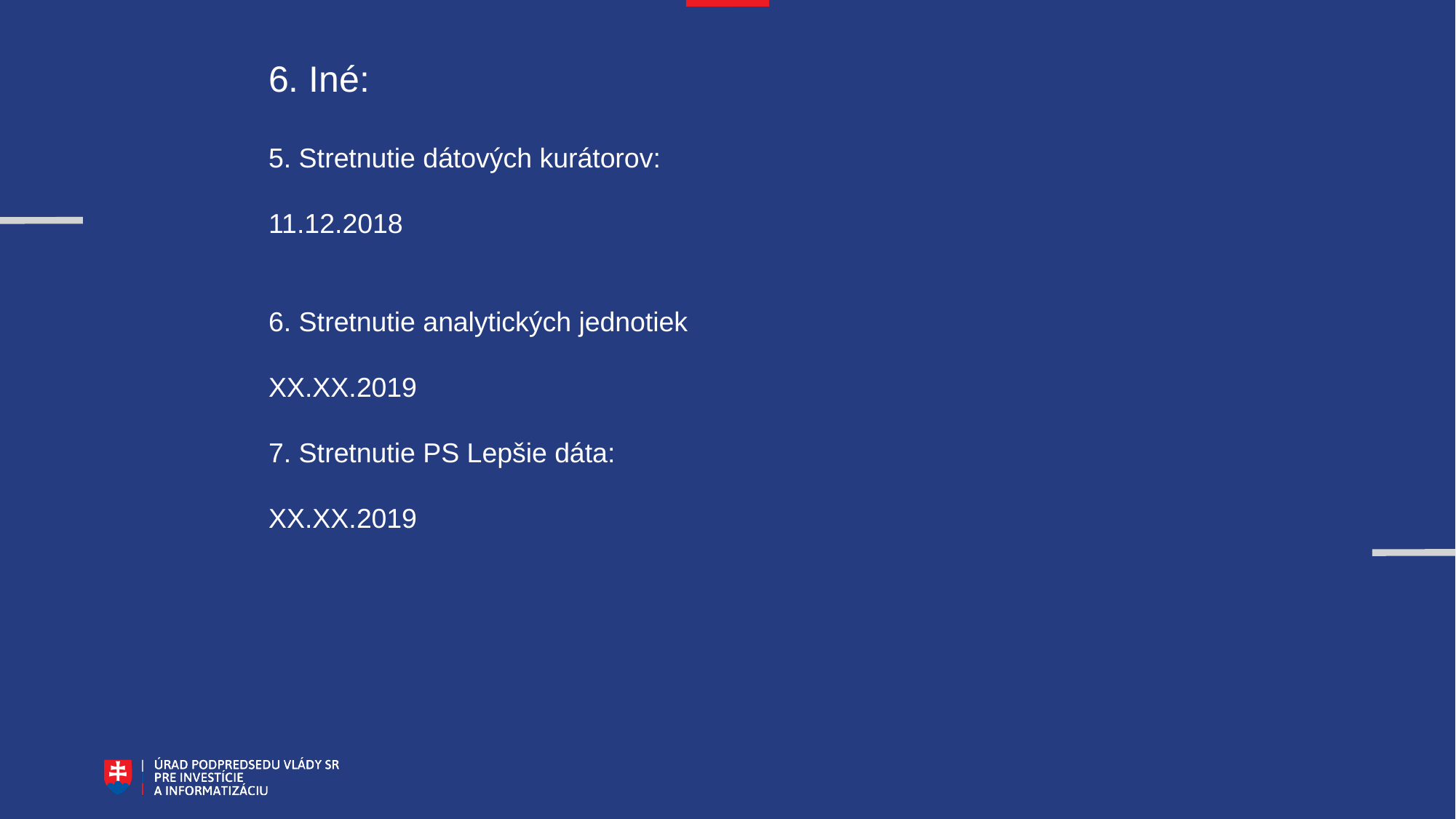

6. Iné:

5. Stretnutie dátových kurátorov:

11.12.2018

6. Stretnutie analytických jednotiek

XX.XX.2019

7. Stretnutie PS Lepšie dáta:

XX.XX.2019

Oblasť s najväčšou pridanou hodnotou:
Len krajina, ktorá dokonale pozná a efektívne riadi svoje dáta,
vie zjednodušiť život svojich občanov